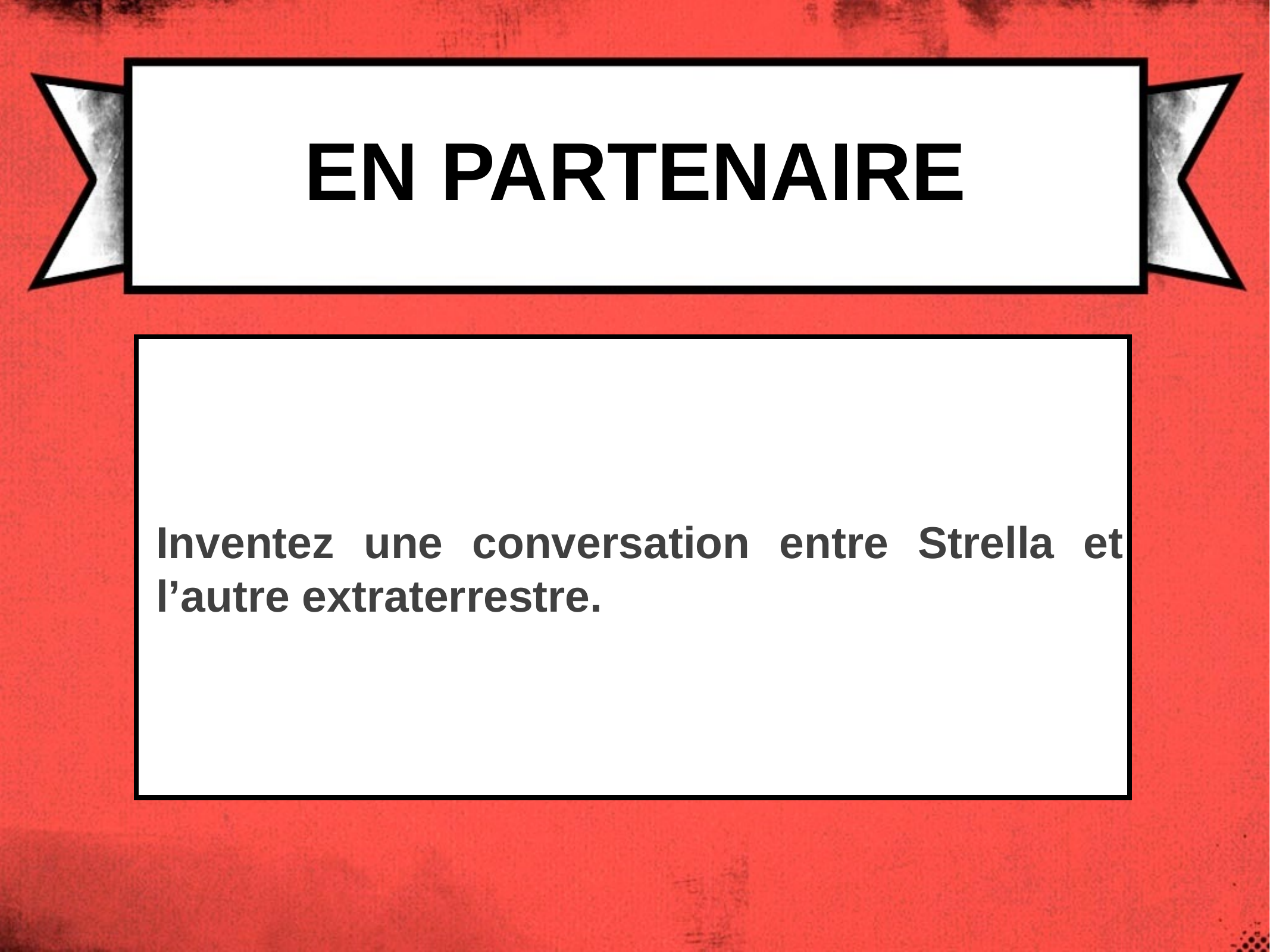

# En partenaire

Inventez une conversation entre Strella et l’autre extraterrestre.